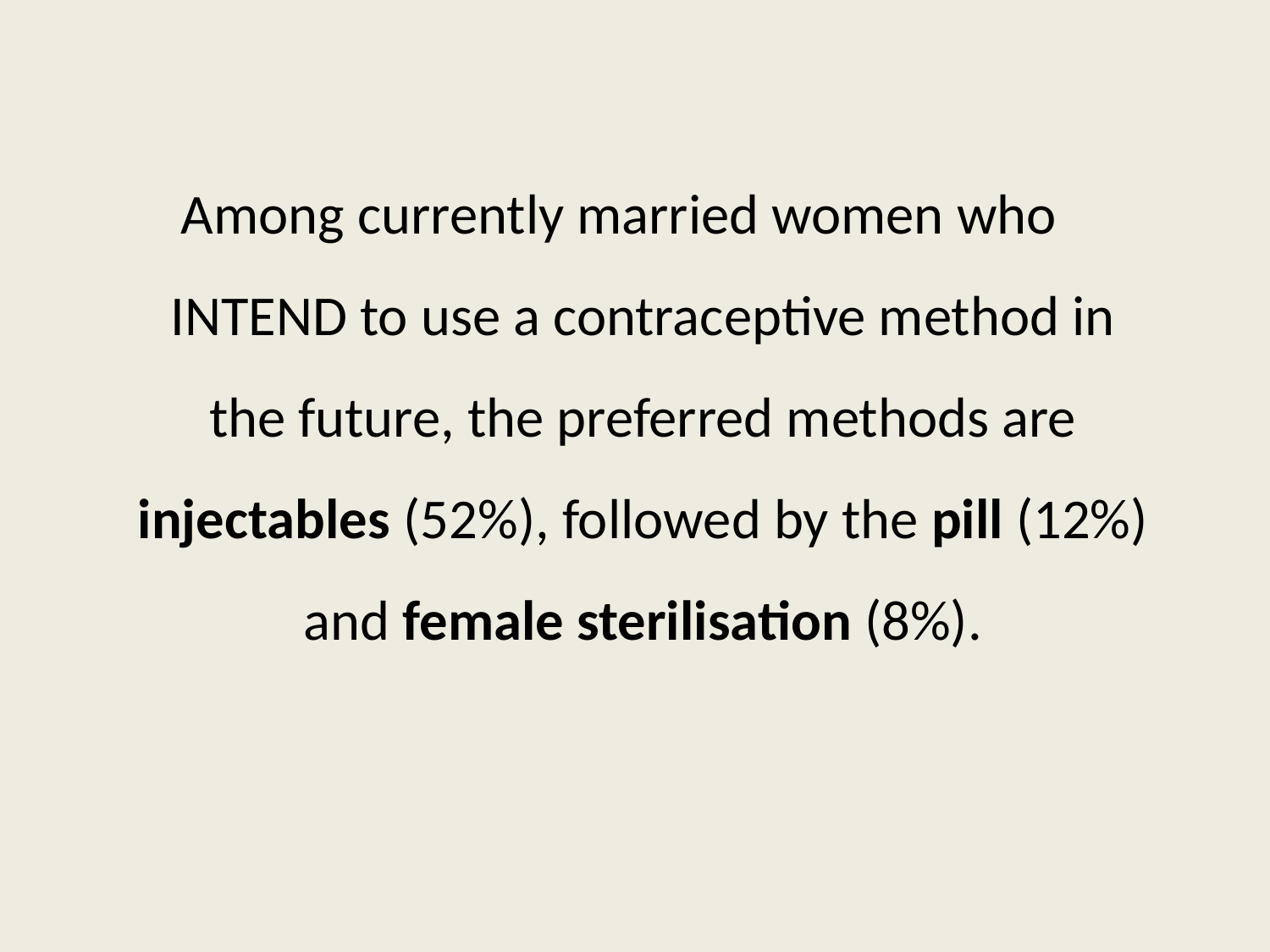

Among currently married women who INTEND to use a contraceptive method in the future, the preferred methods are injectables (52%), followed by the pill (12%) and female sterilisation (8%).